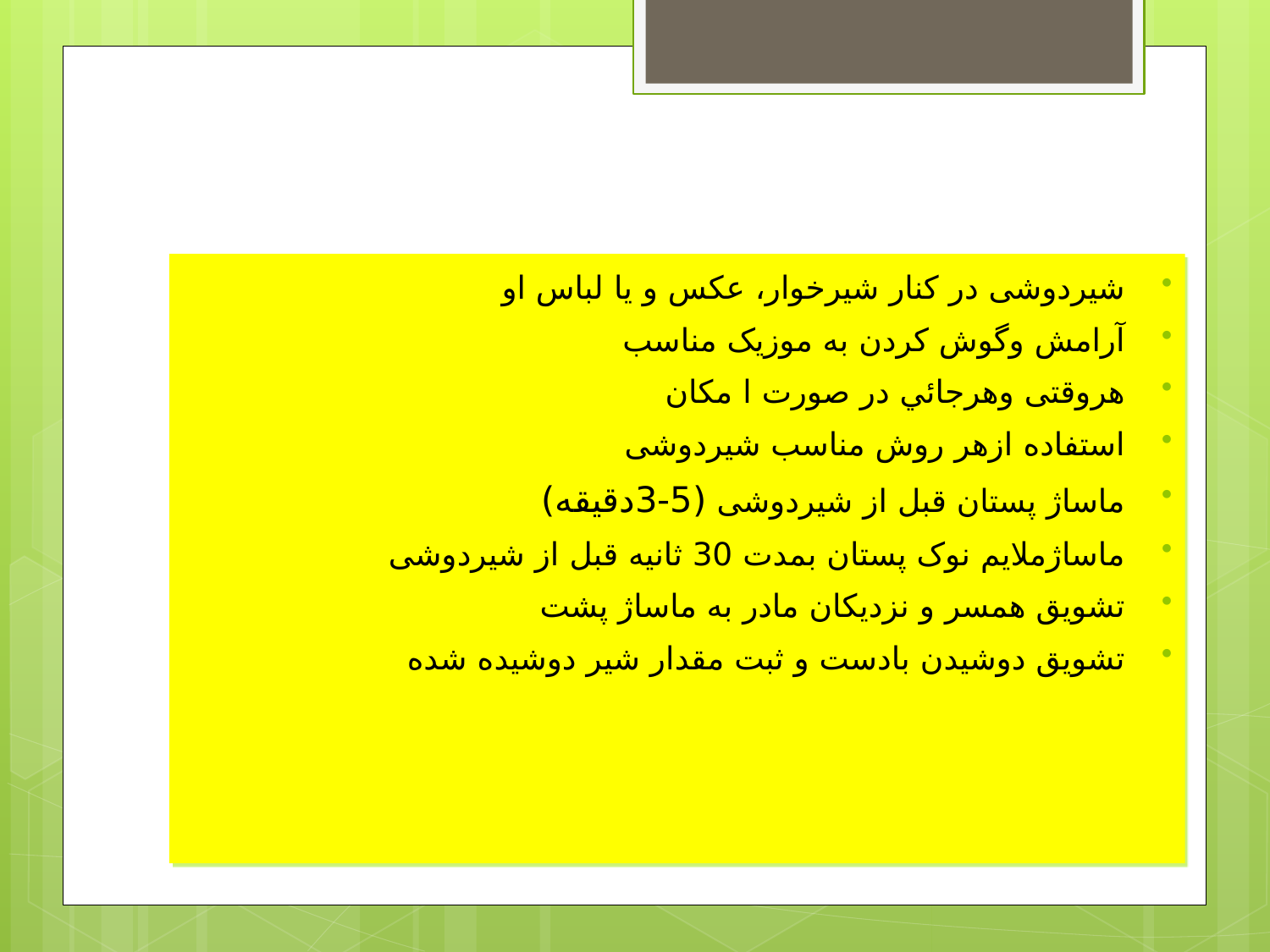

#

شيردوشی در کنار شيرخوار، عکس و يا لباس او
آرامش وگوش کردن به موزيک مناسب
هروقتی وهرجائي در صورت ا مکان
استفاده ازهر روش مناسب شيردوشی
ماساژ پستان قبل از شيردوشی (5-3دقيقه)
ماساژملايم نوک پستان بمدت 30 ثانيه قبل از شيردوشی
تشويق همسر و نزديکان مادر به ماساژ پشت
تشويق دوشيدن بادست و ثبت مقدار شير دوشيده شده